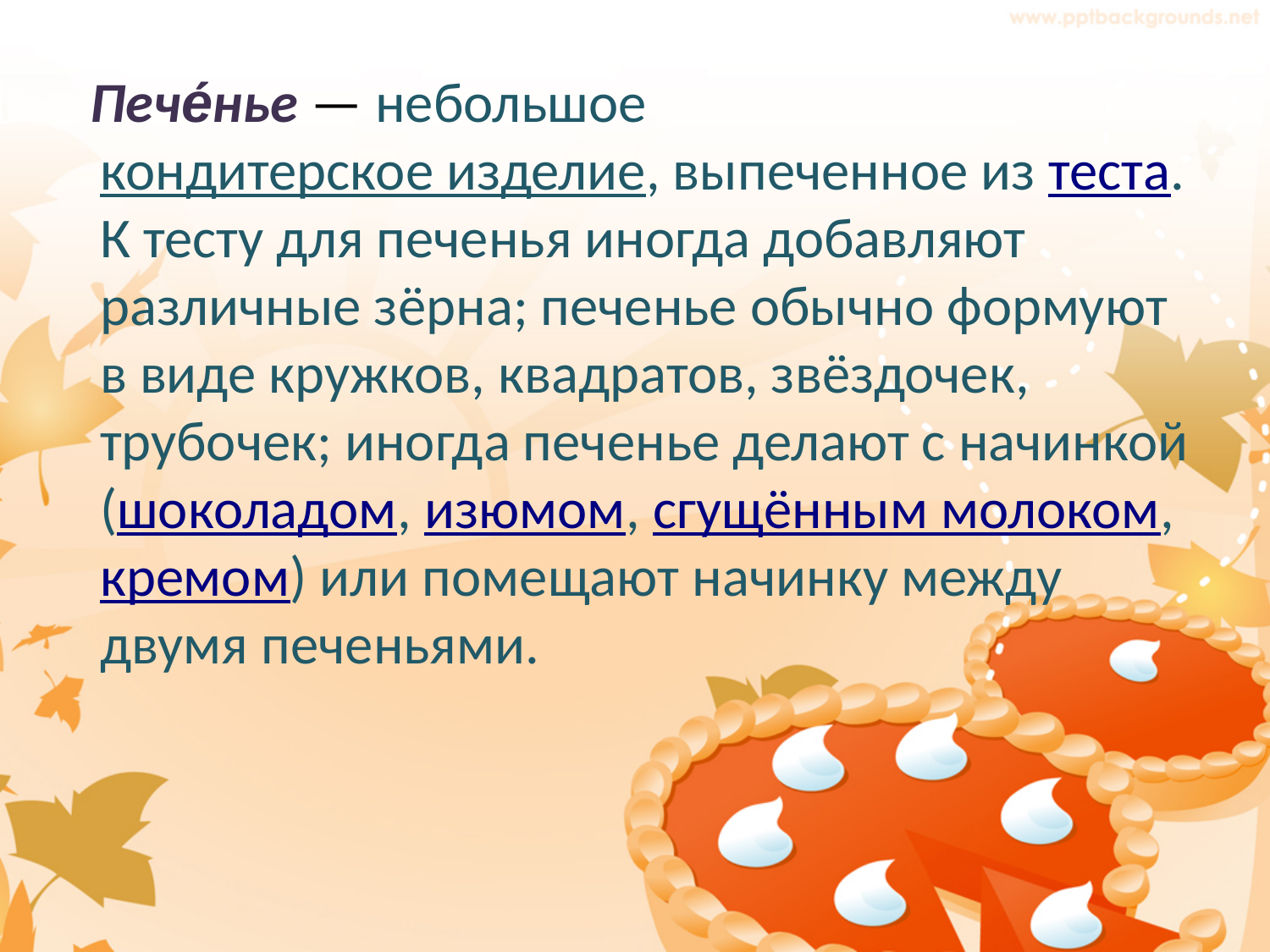

Пече́нье — небольшое кондитерское изделие, выпеченное из теста. К тесту для печенья иногда добавляют различные зёрна; печенье обычно формуют в виде кружков, квадратов, звёздочек, трубочек; иногда печенье делают с начинкой (шоколадом, изюмом, сгущённым молоком, кремом) или помещают начинку между двумя печеньями.